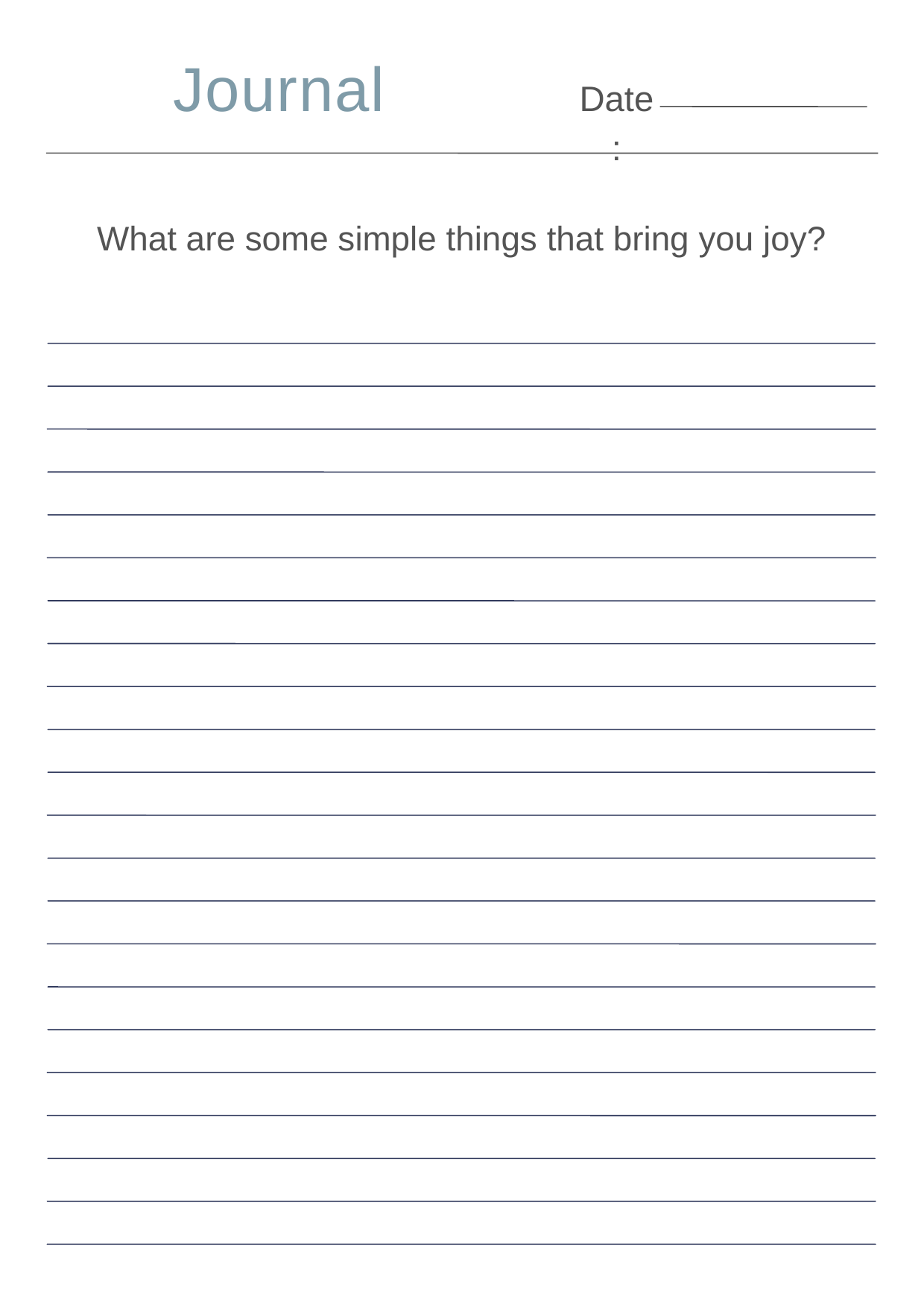

Journal
Date:

What are some simple things that bring you joy?